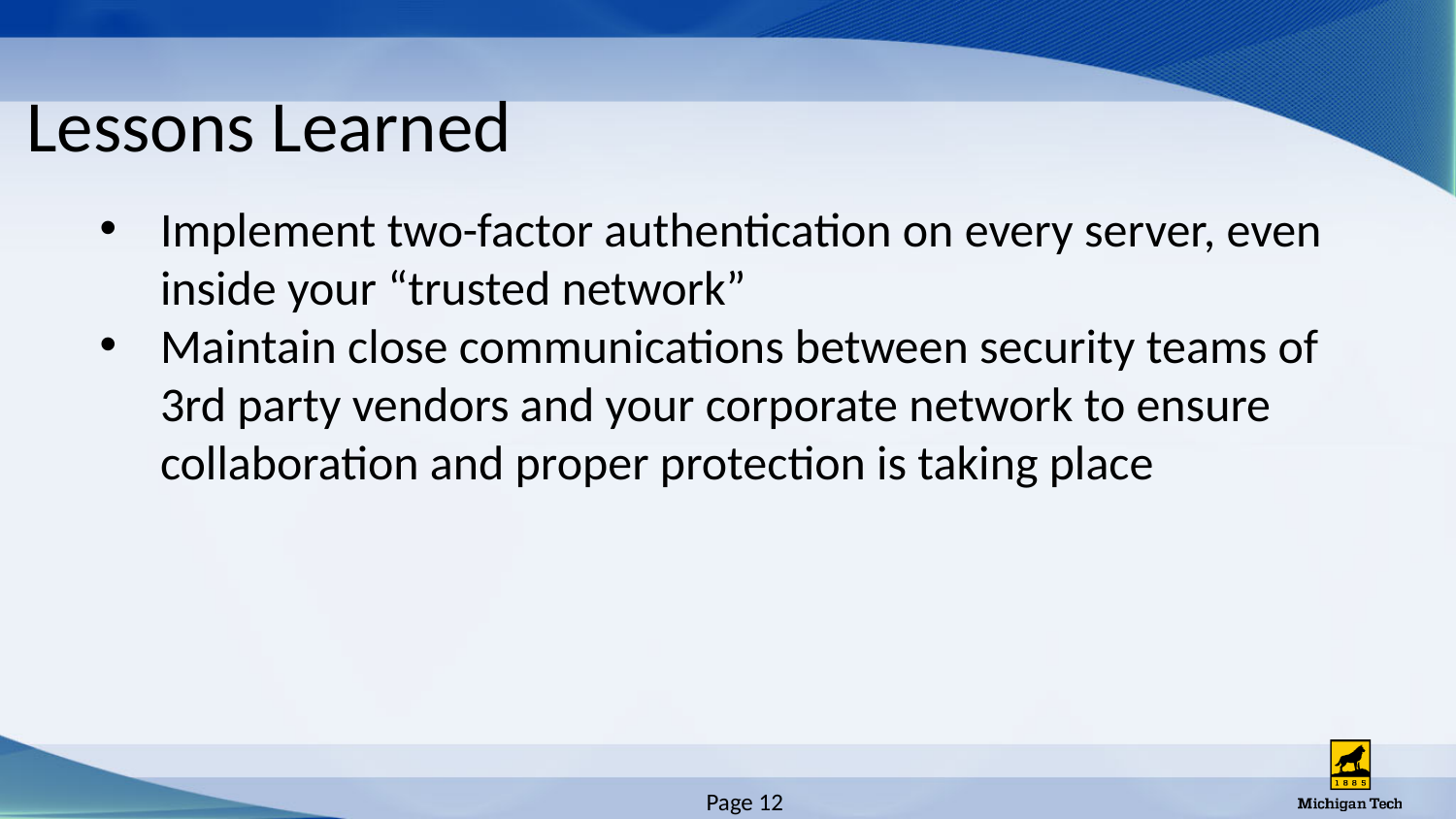

# Lessons Learned
Implement two-factor authentication on every server, even inside your “trusted network”
Maintain close communications between security teams of 3rd party vendors and your corporate network to ensure collaboration and proper protection is taking place